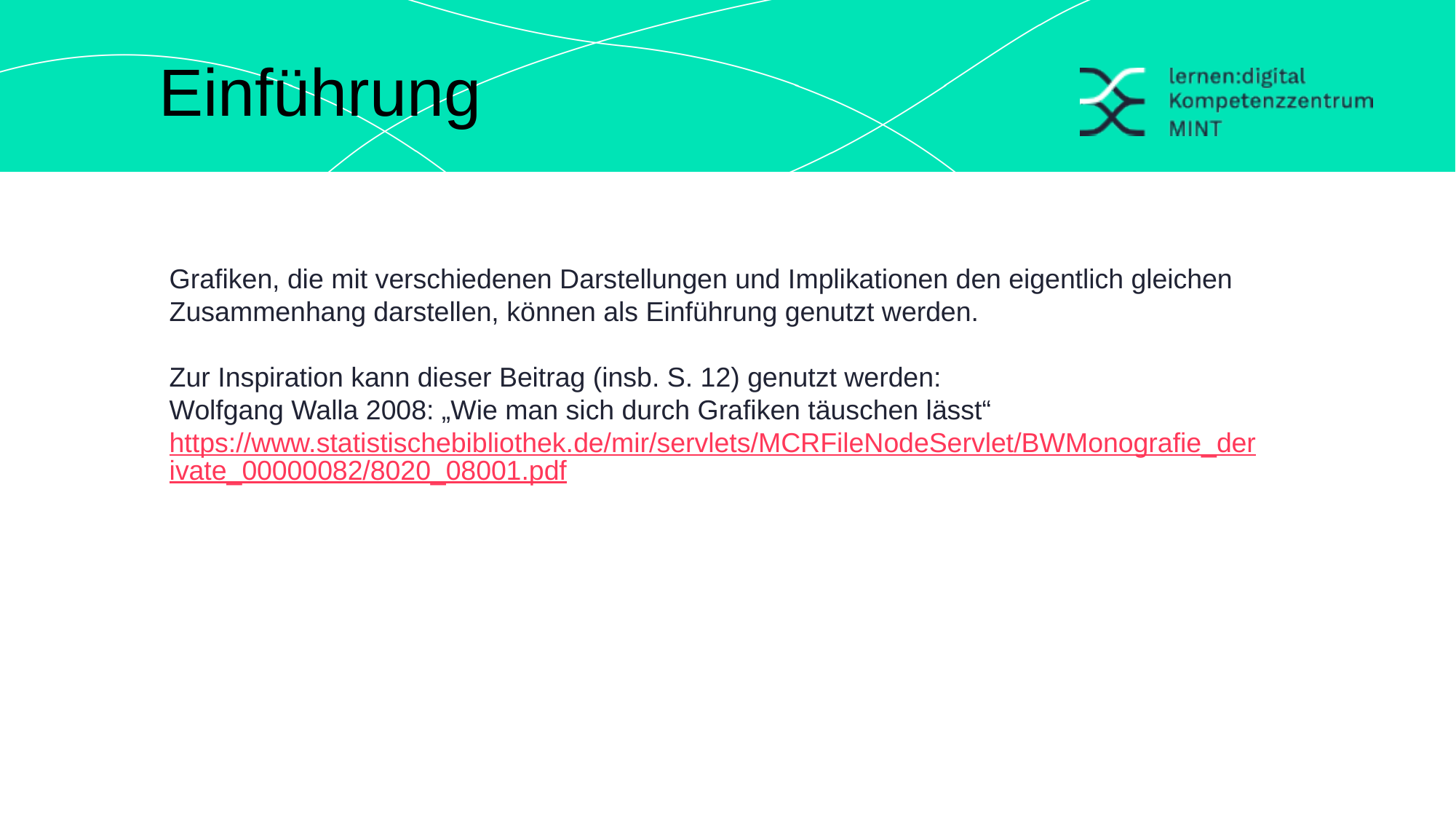

# Einführung
Grafiken, die mit verschiedenen Darstellungen und Implikationen den eigentlich gleichen Zusammenhang darstellen, können als Einführung genutzt werden.

Zur Inspiration kann dieser Beitrag (insb. S. 12) genutzt werden:
Wolfgang Walla 2008: „Wie man sich durch Grafiken täuschen lässt“ https://www.statistischebibliothek.de/mir/servlets/MCRFileNodeServlet/BWMonografie_derivate_00000082/8020_08001.pdf

Daten geschickt darstellen